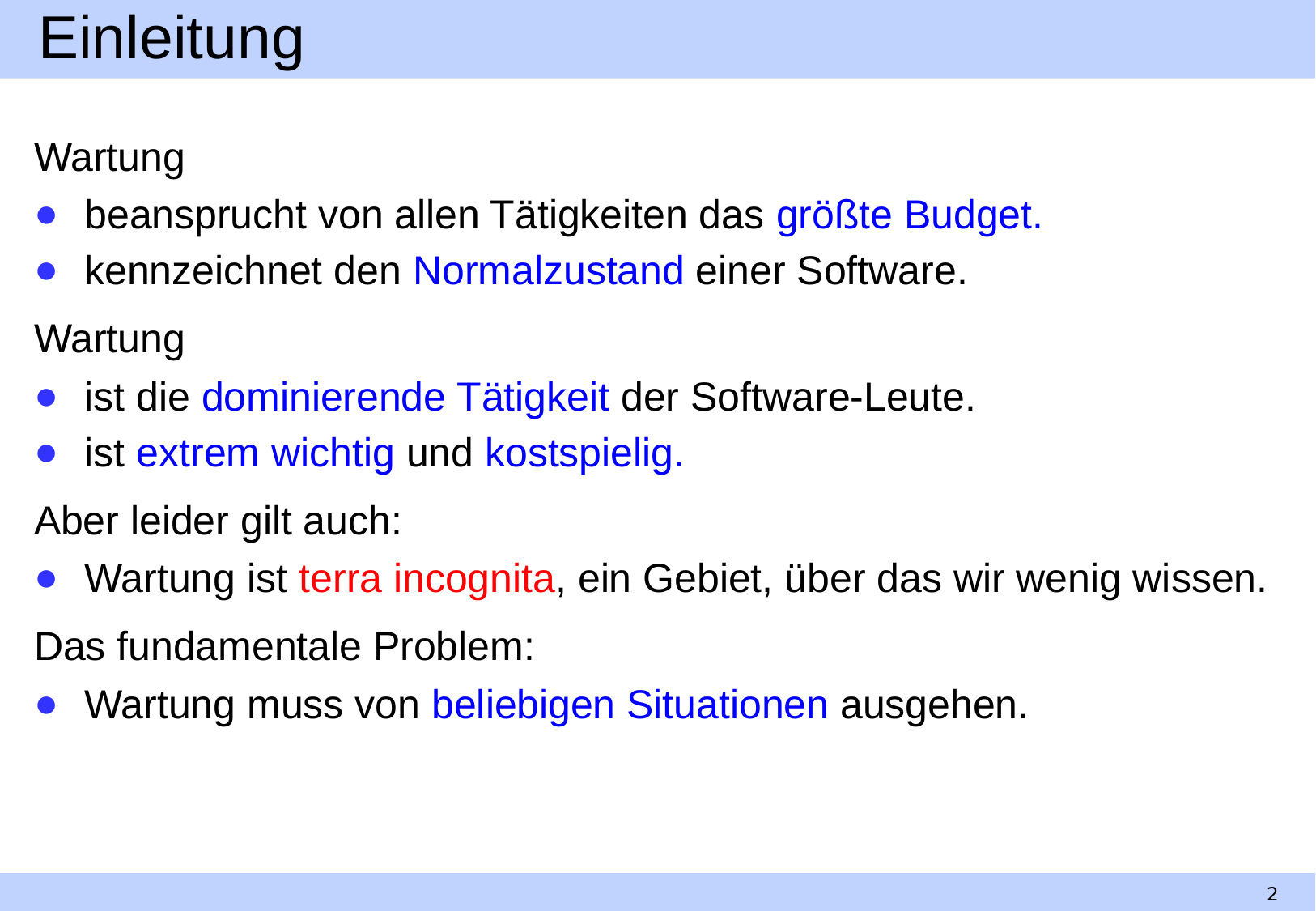

# Einleitung
Wartung
beansprucht von allen Tätigkeiten das größte Budget.
kennzeichnet den Normalzustand einer Software.
Wartung
ist die dominierende Tätigkeit der Software-Leute.
ist extrem wichtig und kostspielig.
Aber leider gilt auch:
Wartung ist terra incognita, ein Gebiet, über das wir wenig wissen.
Das fundamentale Problem:
Wartung muss von beliebigen Situationen ausgehen.

2